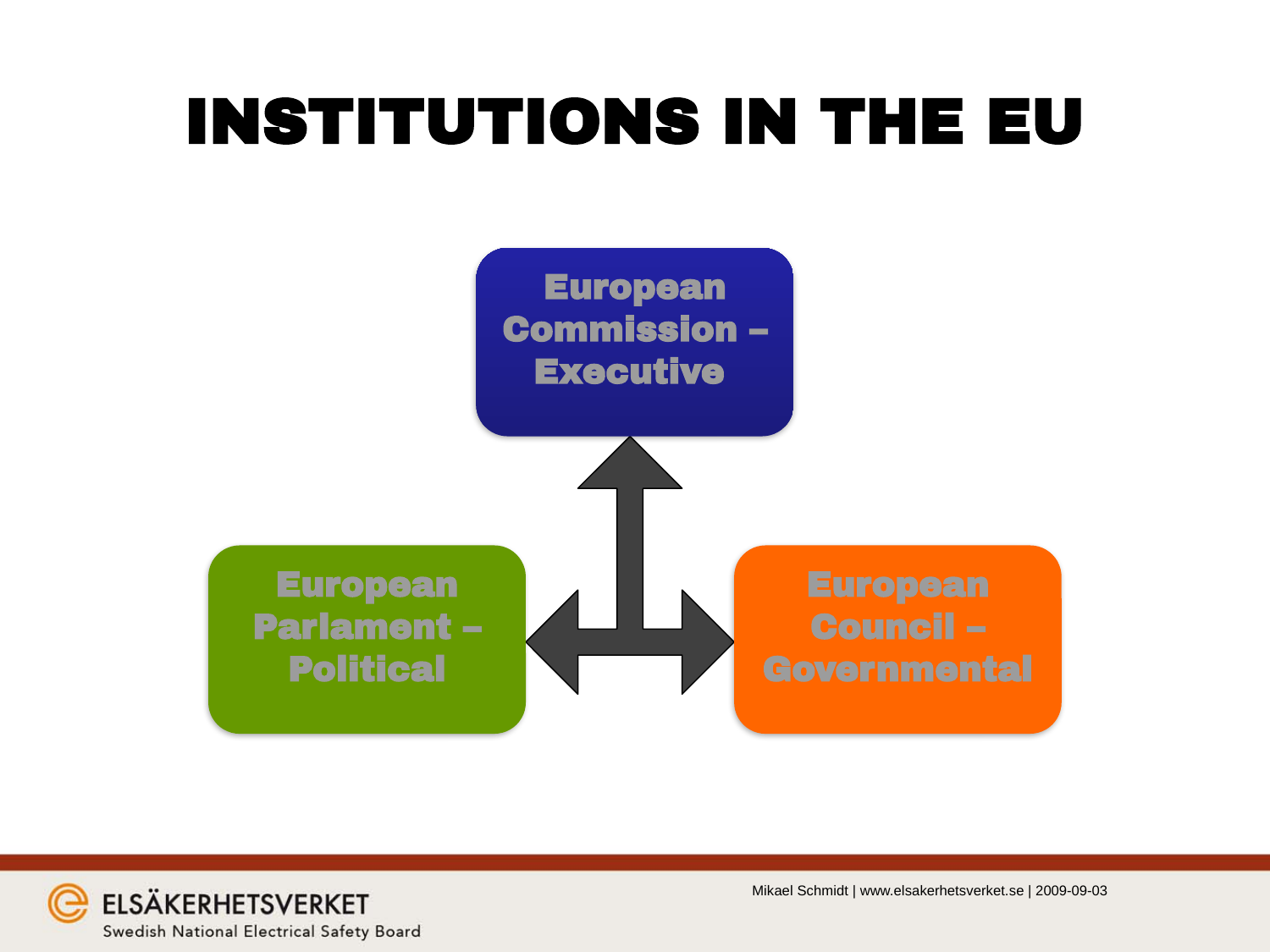

# INSTITUTIONS IN THE EU
European Commission –
Executive

European Parlament –
Political
European Council –
Governmental
Mikael Schmidt | www.elsakerhetsverket.se | 2009-09-03